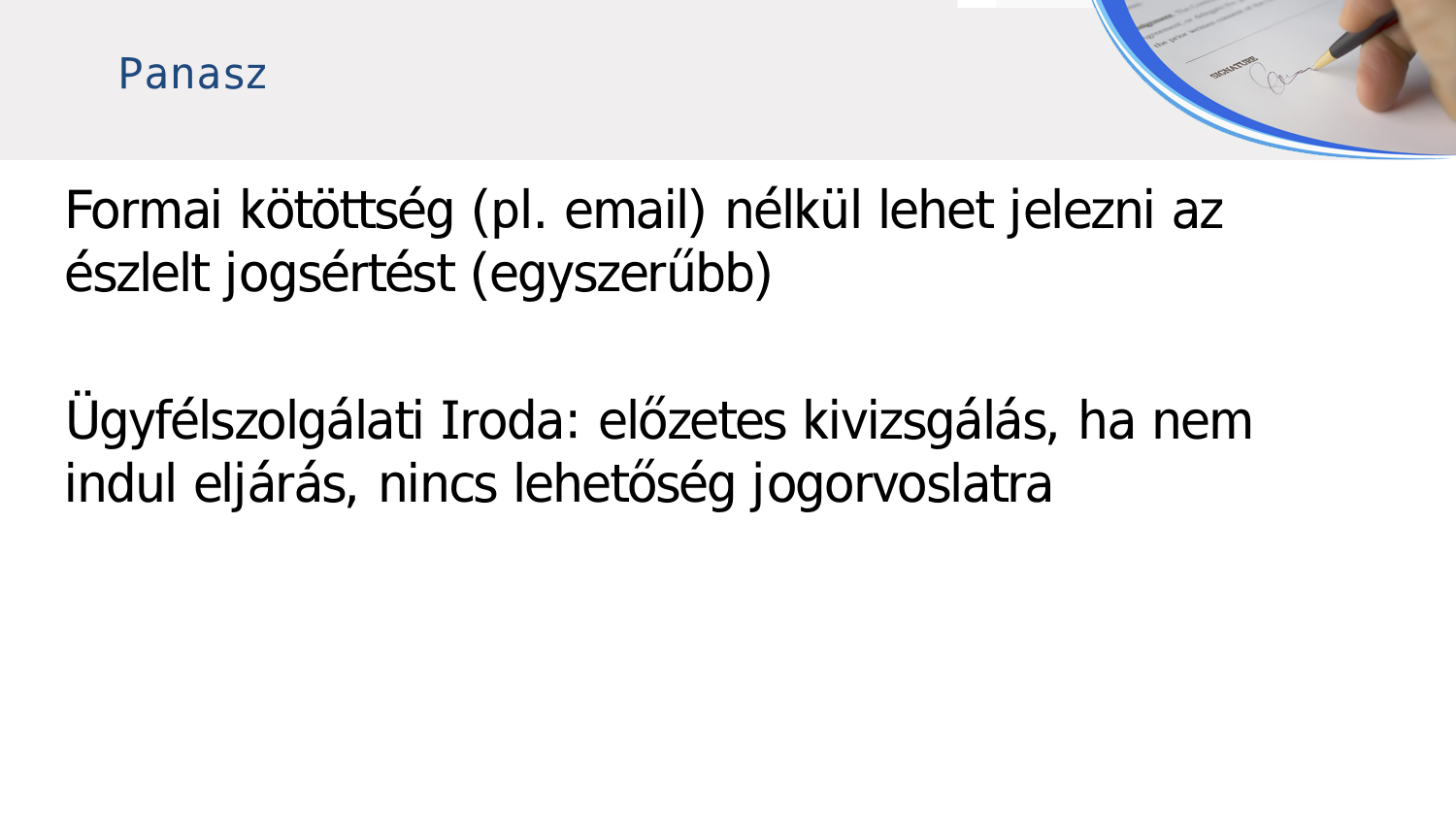

Panasz
Formai kötöttség (pl. email) nélkül lehet jelezni az
észlelt jogsértést (egyszerűbb)

Ügyfélszolgálati Iroda: előzetes kivizsgálás, ha nem
indul eljárás, nincs lehetőség jogorvoslatra